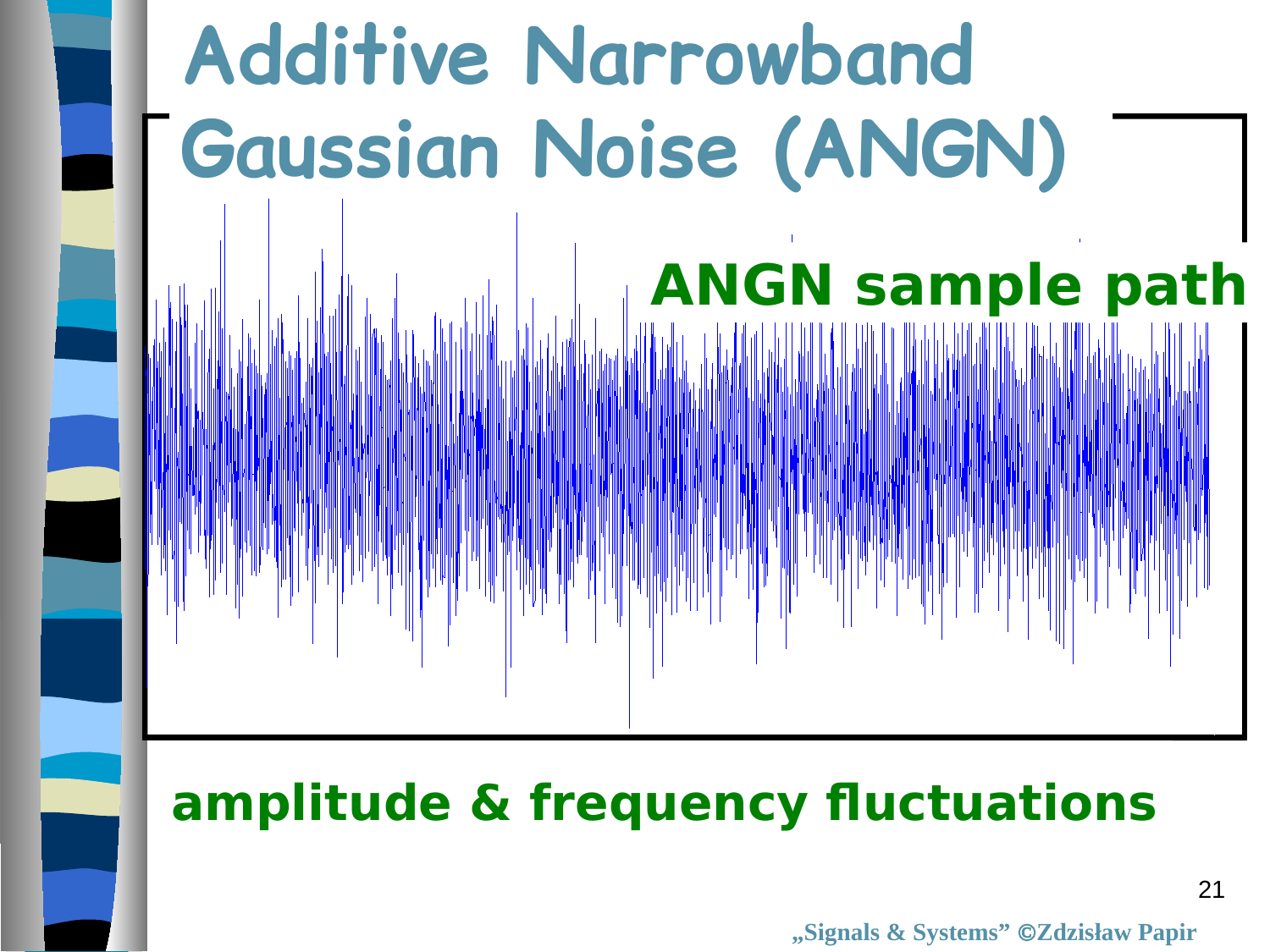

Additive Narrowband
Gaussian Noise (ANGN)

ANGN sample path
amplitude & frequency fluctuations
21
„Signals & Systems” ©Zdzisław Papir